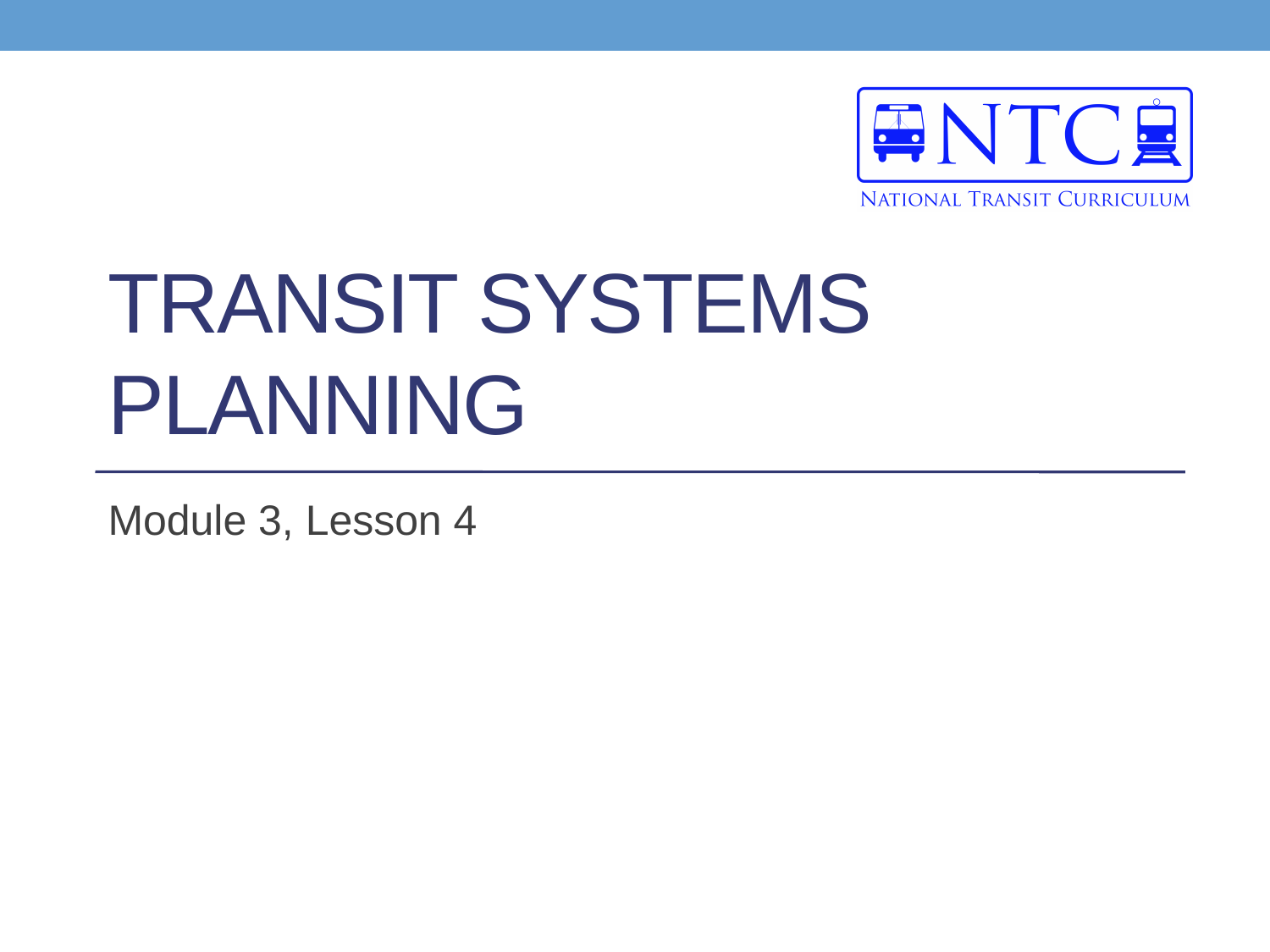

# Transit Systems Planning
Module 3, Lesson 4